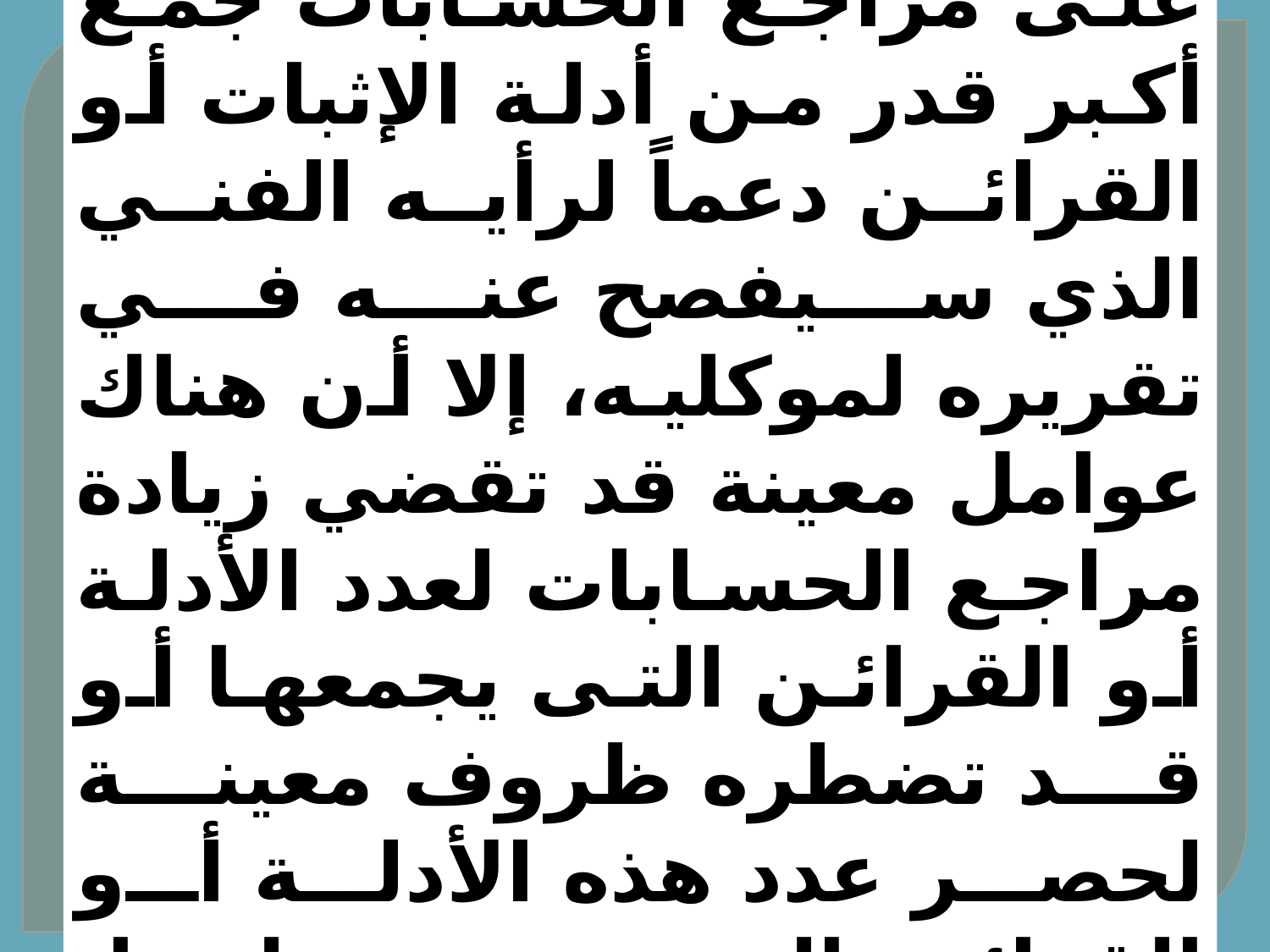

من المتفق عليه أنه يجب على مراجع الحسابات جمع أكبر قدر من أدلة الإثبات أو القرائن دعماً لرأيه الفني الذي سيفصح عنه في تقريره لموكليه، إلا أن هناك عوامل معينة قد تقضي زيادة مراجع الحسابات لعدد الأدلة أو القرائن التى يجمعها أو قد تضطره ظروف معينة لحصر عدد هذه الأدلة أو القرائن التى يعتمد عليها، ولعل أهم هذه العوامل :